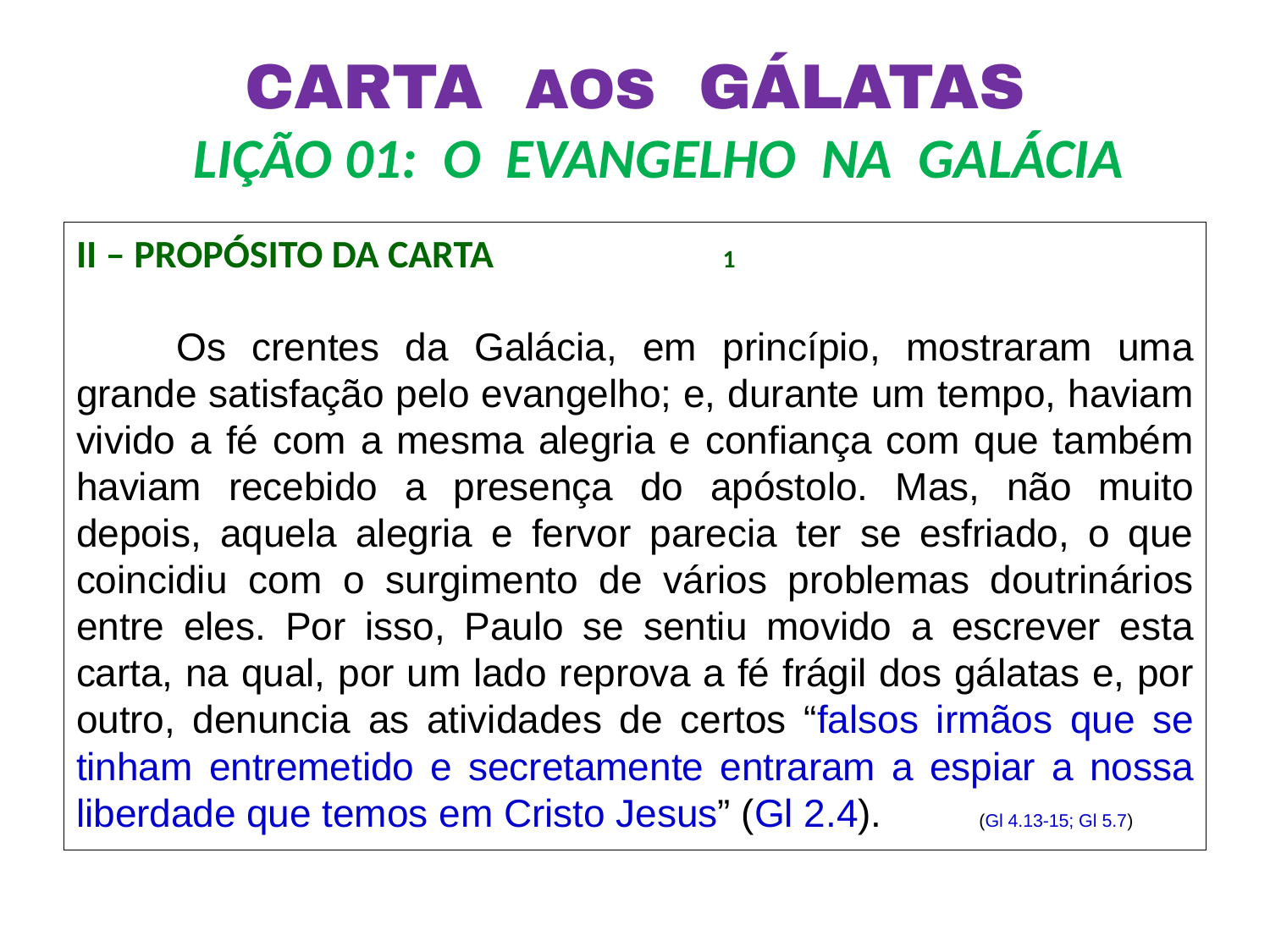

# CARTA  AOS  GÁLATAS LIÇÃO 01:  O  EVANGELHO  NA  GALÁCIA
II – PROPÓSITO DA CARTA				     1

	Os crentes da Galácia, em princípio, mostraram uma grande satisfação pelo evangelho; e, durante um tempo, haviam vivido a fé com a mesma alegria e confiança com que também haviam recebido a presença do apóstolo. Mas, não muito depois, aquela alegria e fervor parecia ter se esfriado, o que coincidiu com o surgimento de vários problemas doutrinários entre eles. Por isso, Paulo se sentiu movido a escrever esta carta, na qual, por um lado reprova a fé frágil dos gálatas e, por outro, denuncia as atividades de certos “falsos irmãos que se tinham entremetido e secretamente entraram a espiar a nossa liberdade que temos em Cristo Jesus” (Gl 2.4).		(Gl 4.13-15; Gl 5.7)